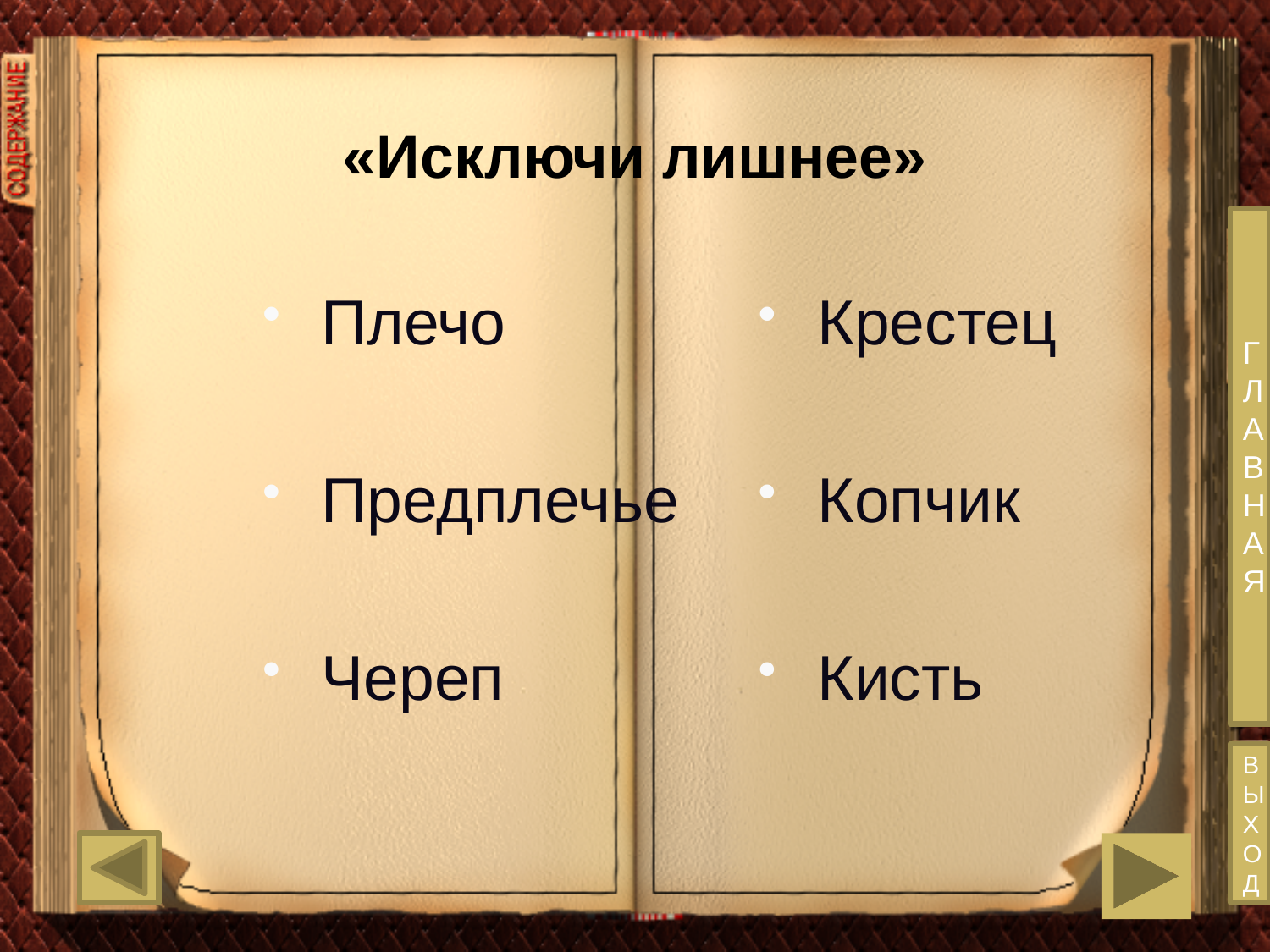

# «Исключи лишнее»
ГЛАВНАЯ
Плечо

Предплечье

Череп
Крестец

Копчик

Кисть
В
Ы
Х
О
Д